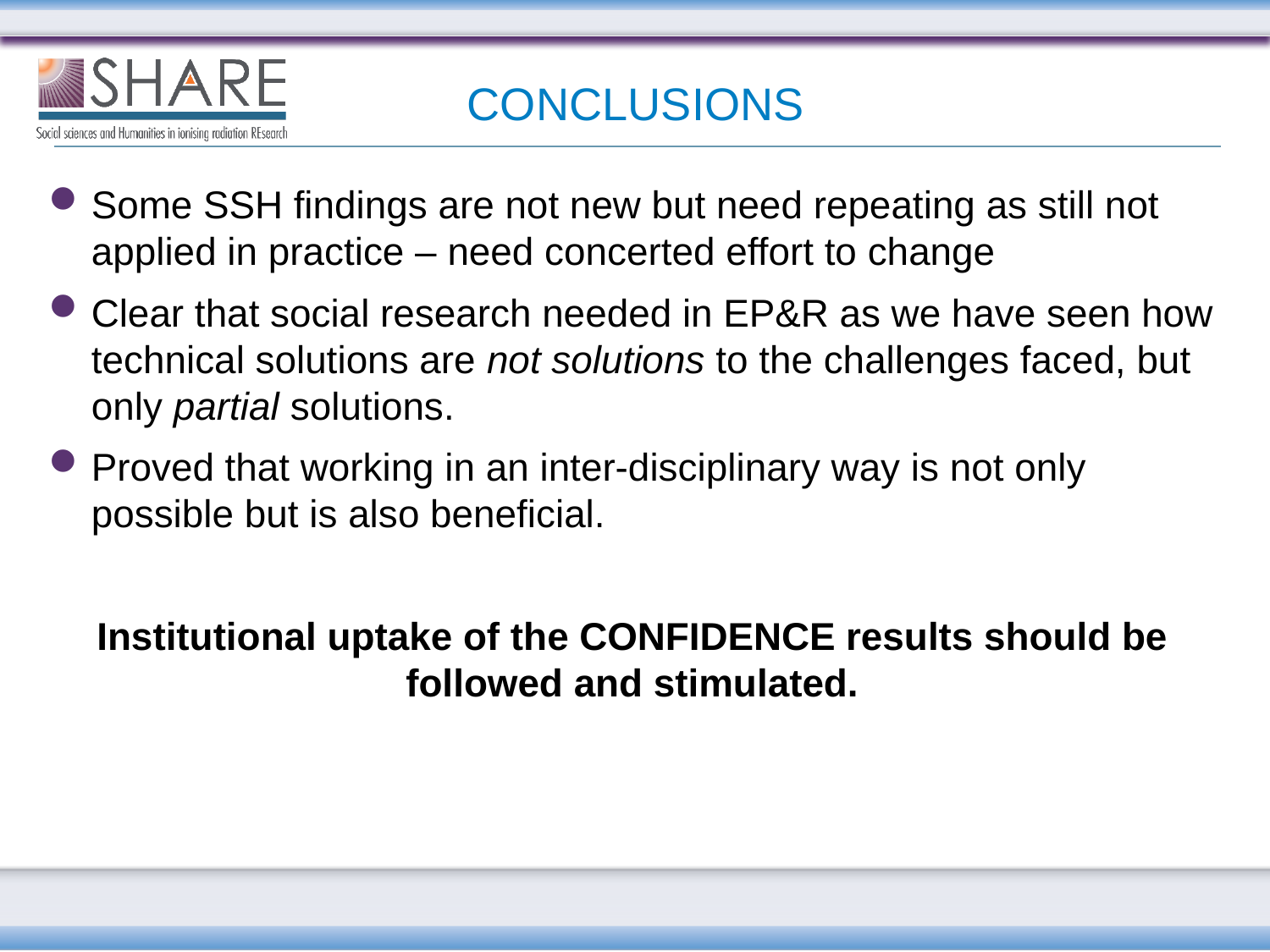

# CONCLUSIONS
Some SSH findings are not new but need repeating as still not applied in practice – need concerted effort to change
Clear that social research needed in EP&R as we have seen how technical solutions are not solutions to the challenges faced, but only partial solutions.
Proved that working in an inter-disciplinary way is not only possible but is also beneficial.

Institutional uptake of the CONFIDENCE results should be followed and stimulated.